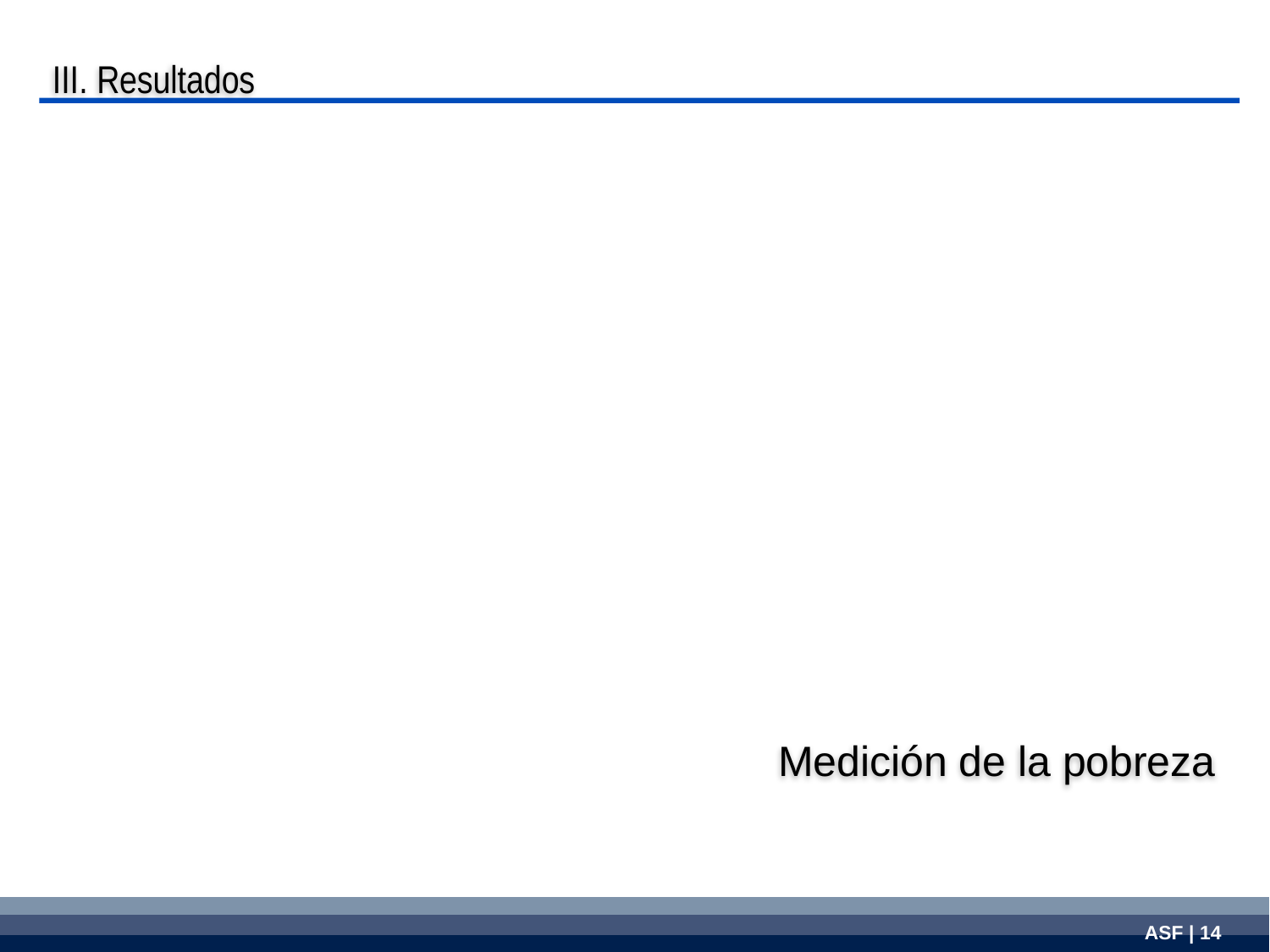

III. Resultados

Medición de la pobreza
|  |
| --- |
|  |
|  |
ASF | 14